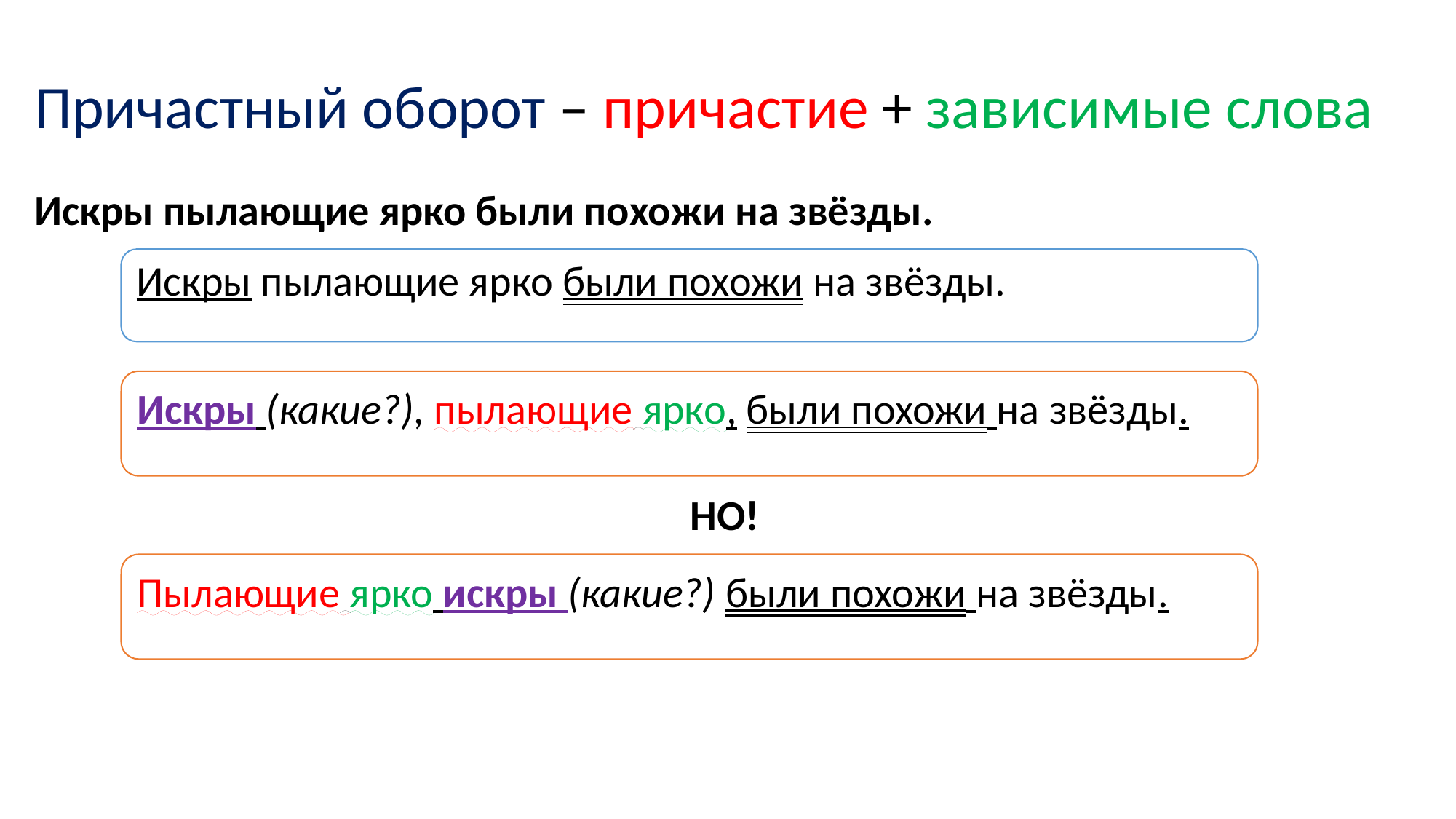

# Причастный оборот – причастие + зависимые слова
Искры пылающие ярко были похожи на звёзды.

                                                                    НО!

Искры пылающие ярко были похожи на звёзды.

Искры (какие?), пылающие ярко, были похожи на звёзды.

Пылающие ярко искры (какие?) были похожи на звёзды.